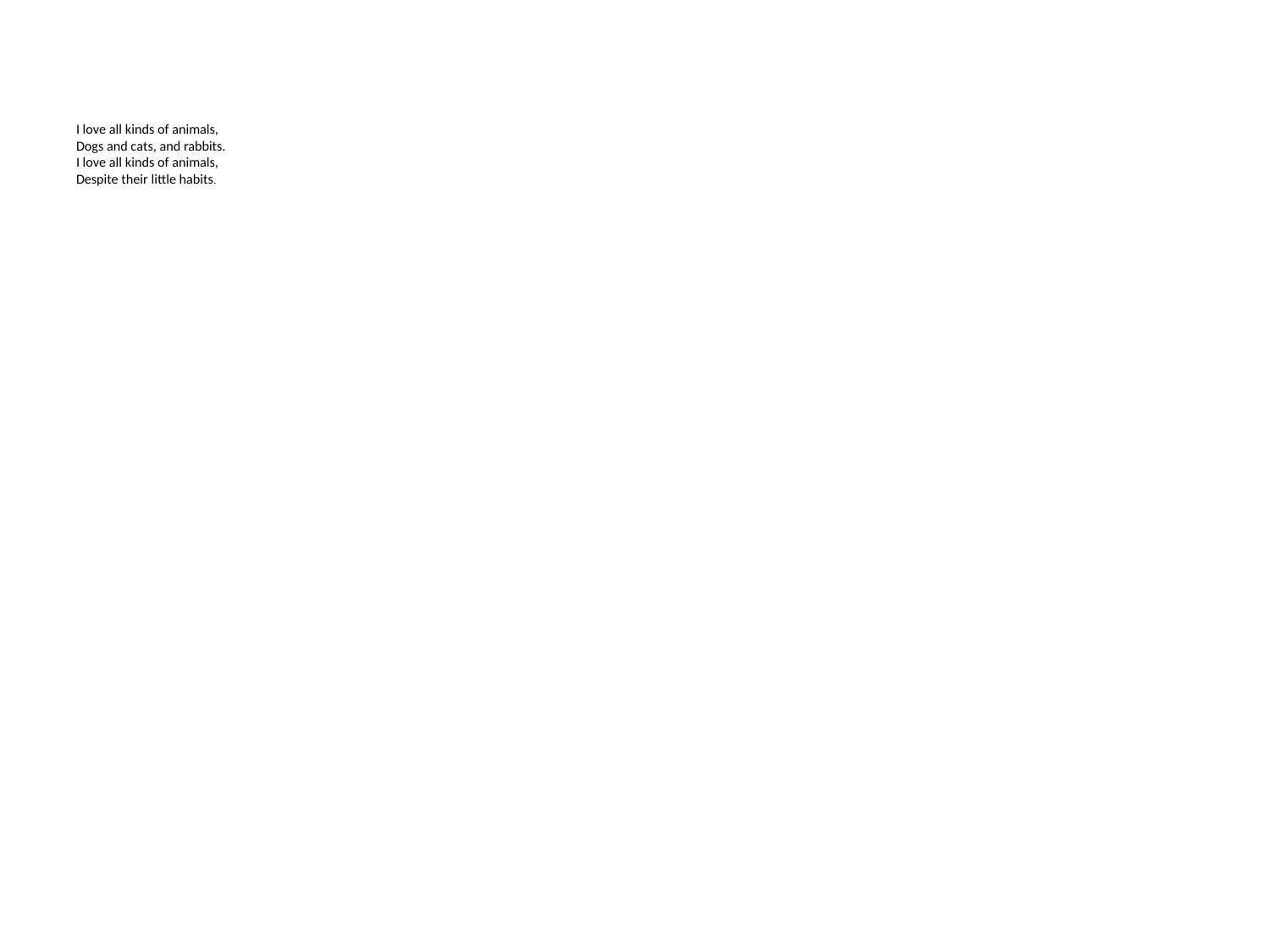

# I love all kinds of animals, Dogs and cats, and rabbits. I love all kinds of animals, Despite their little habits.